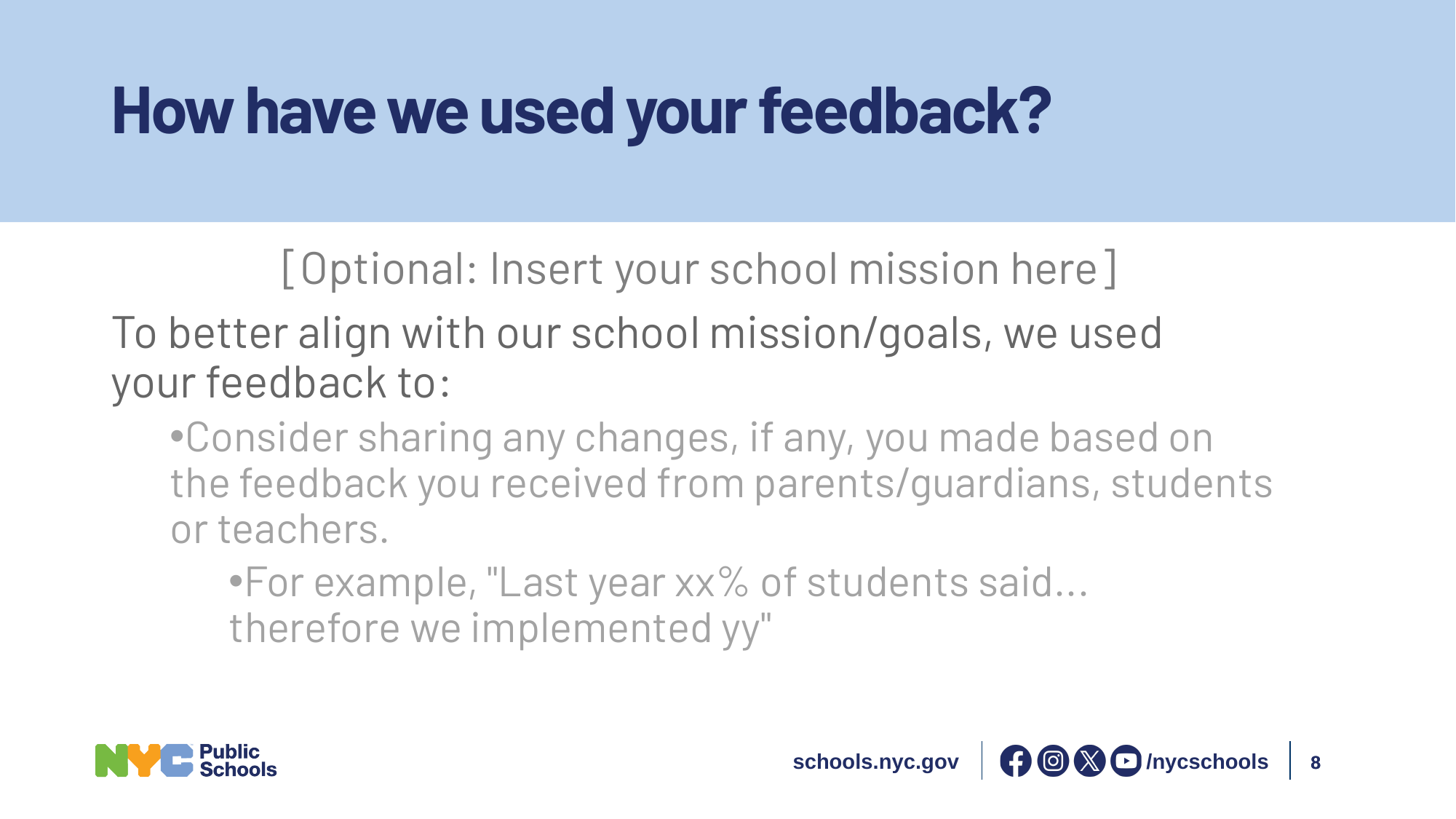

# How have we used your feedback?​
[Optional: Insert your school mission here]​
To better align with our school mission/goals, we used your feedback to: ​
Consider sharing any changes, if any, you made based on the feedback you received from parents/guardians, students or teachers.​
For example, "Last year xx% of students said... therefore we implemented yy"​
/nycschools
8